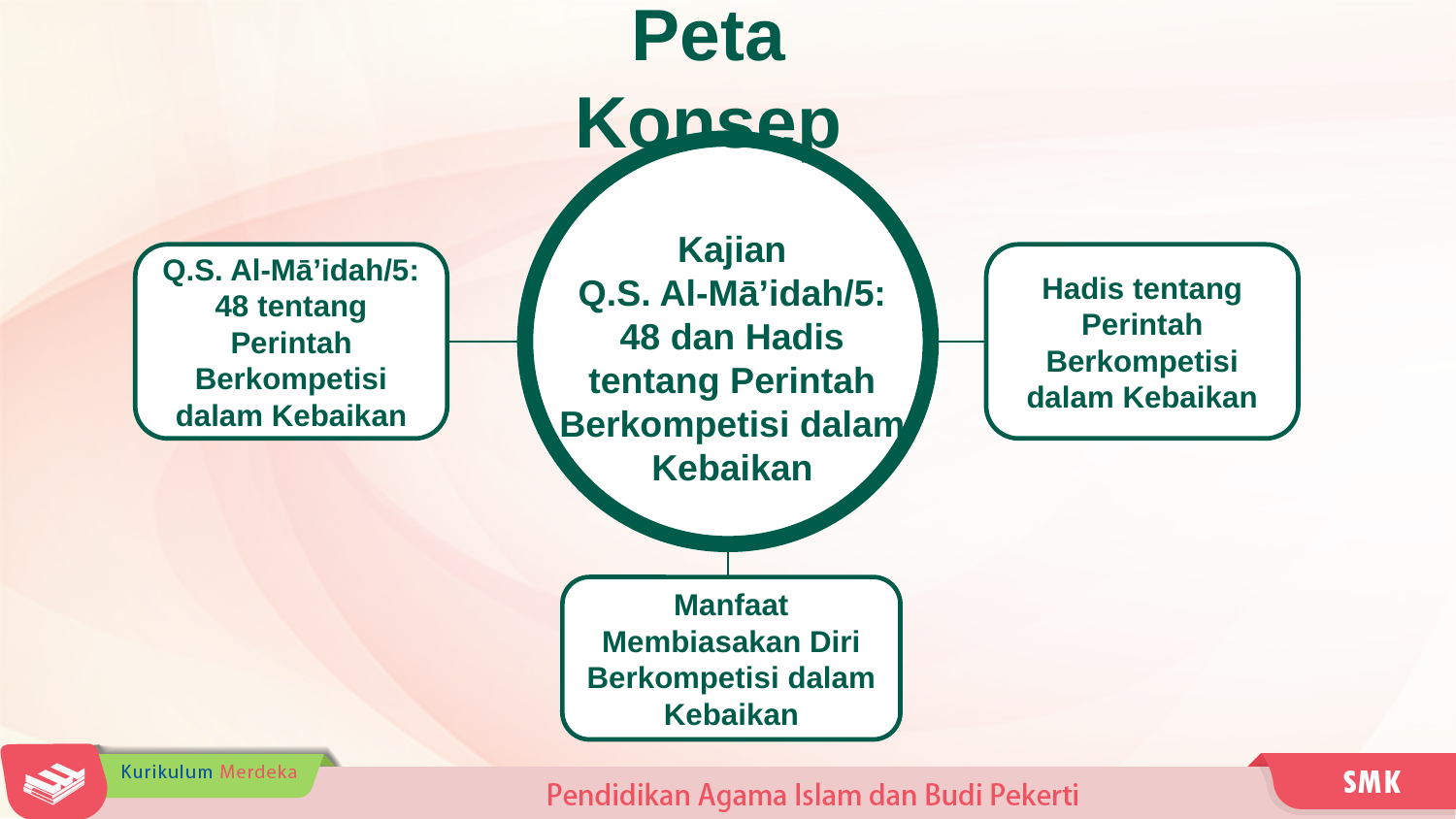

Peta Konsep

Kajian
Q.S. Al-Mā’idah/5: 48 dan Hadis tentang Perintah Berkompetisi dalam Kebaikan
Q.S. Al-Mā’idah/5: 48 tentang Perintah Berkompetisi dalam Kebaikan
Hadis tentang Perintah Berkompetisi dalam Kebaikan
Manfaat Membiasakan Diri Berkompetisi dalam Kebaikan